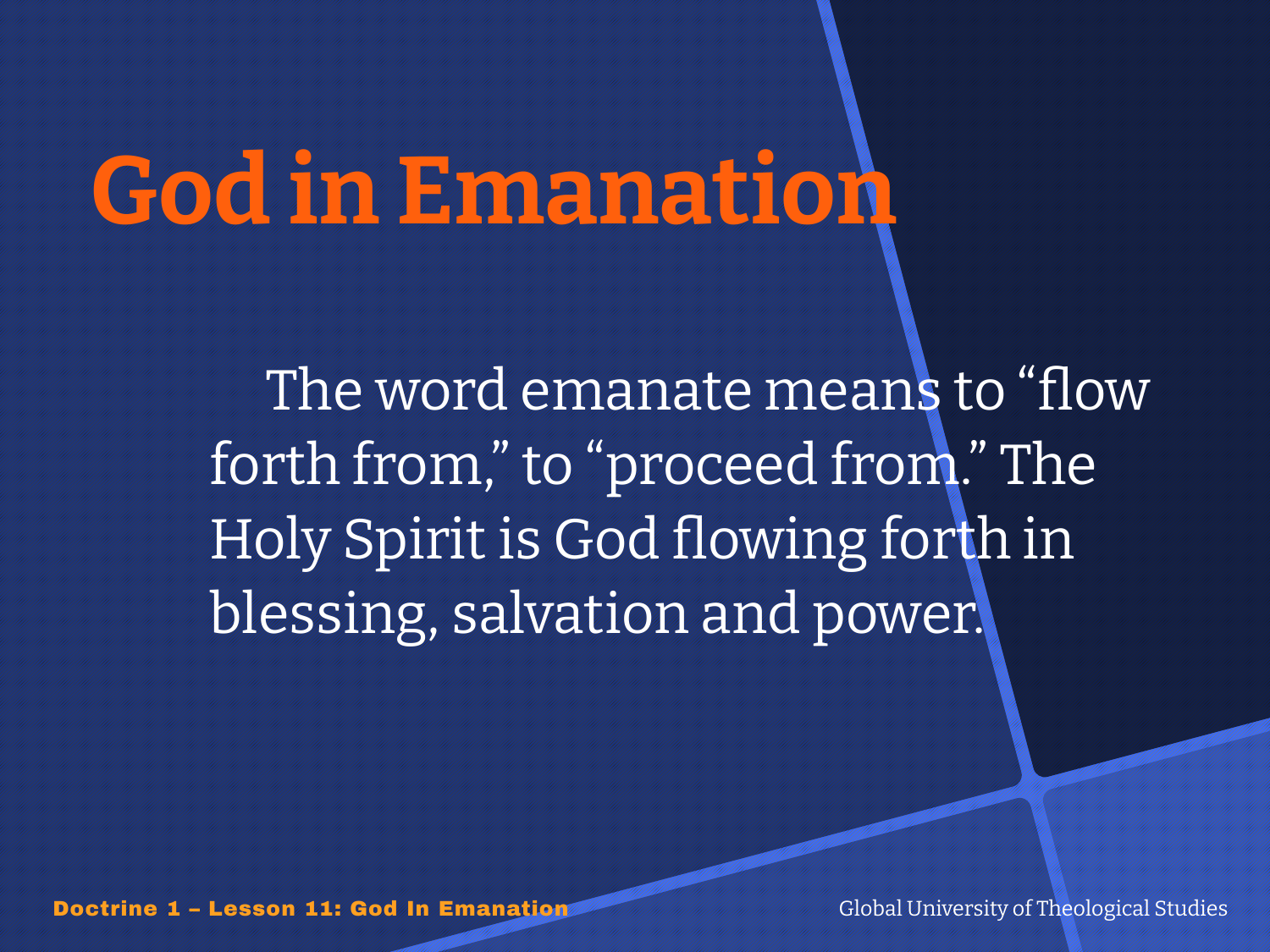

God in Emanation
     The word emanate means to “flow forth from,” to “proceed from.” The Holy Spirit is God flowing forth in blessing, salvation and power.
Doctrine 1 – Lesson 11: God In Emanation                                  Global University of Theological Studies